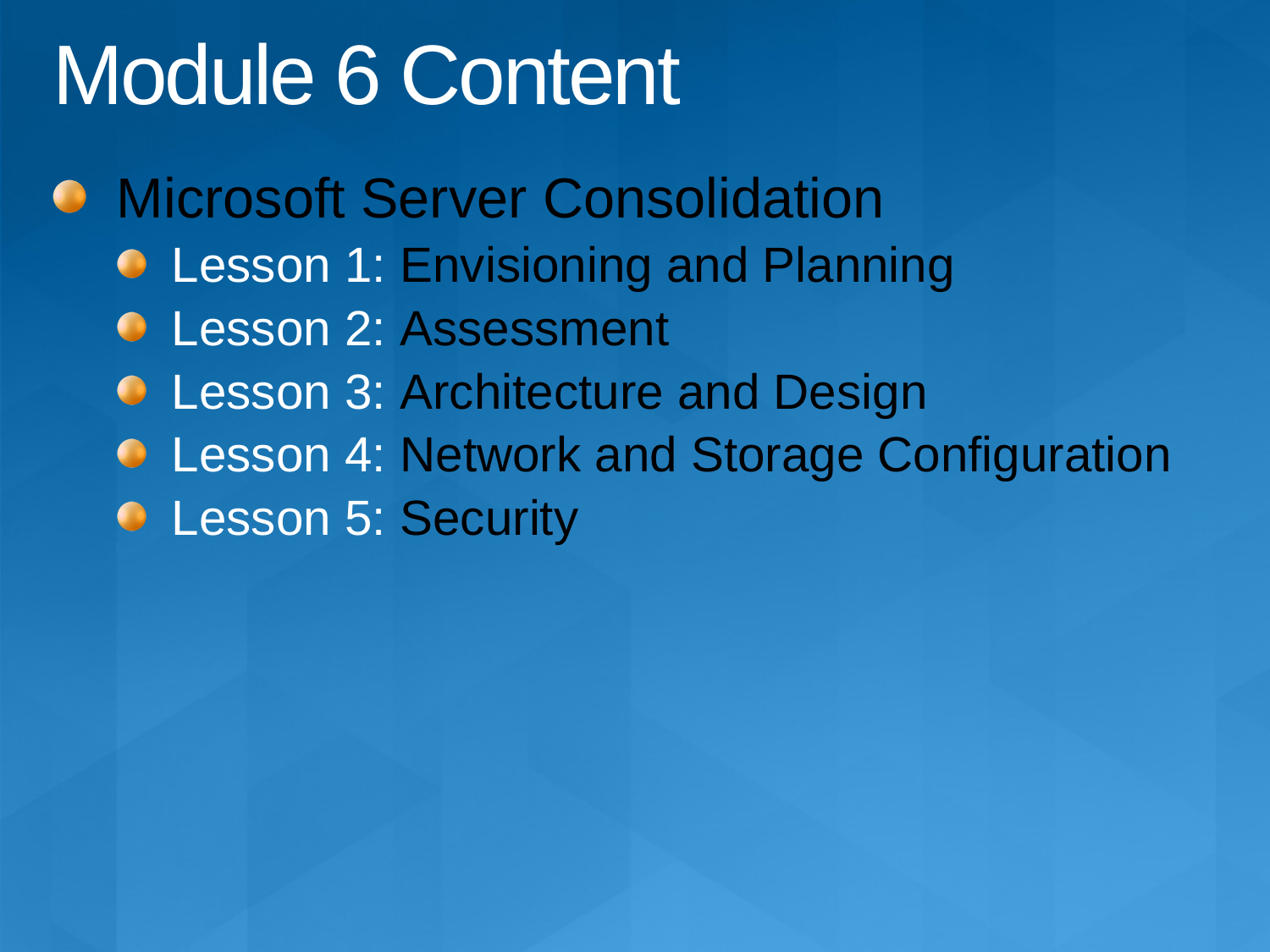

# Module 6 Content
Microsoft Server Consolidation
Lesson 1: Envisioning and Planning
Lesson 2: Assessment
Lesson 3: Architecture and Design
Lesson 4: Network and Storage Configuration
Lesson 5: Security